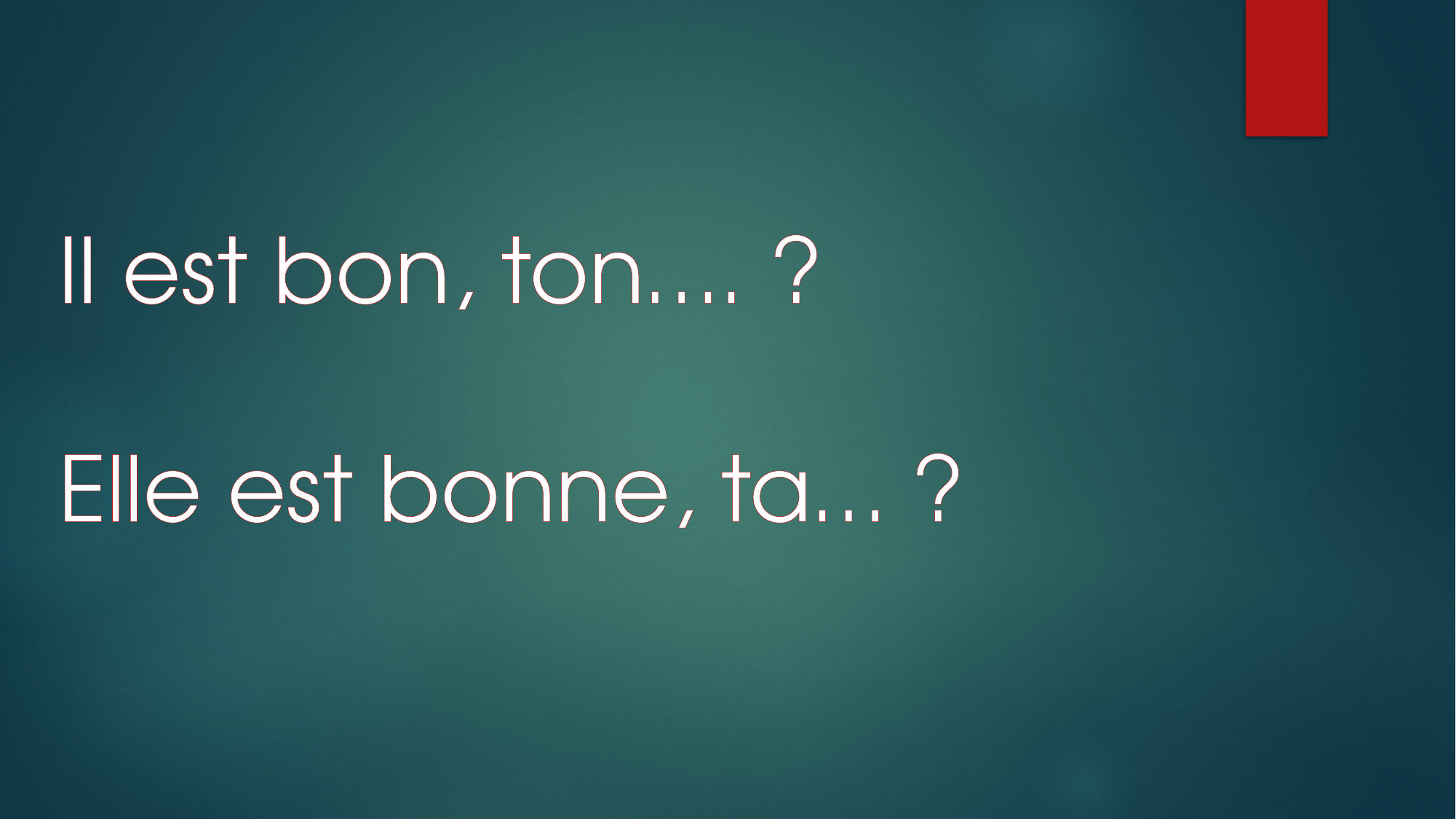

Il est bon, ton…. ?

Elle est bonne, ta… ?